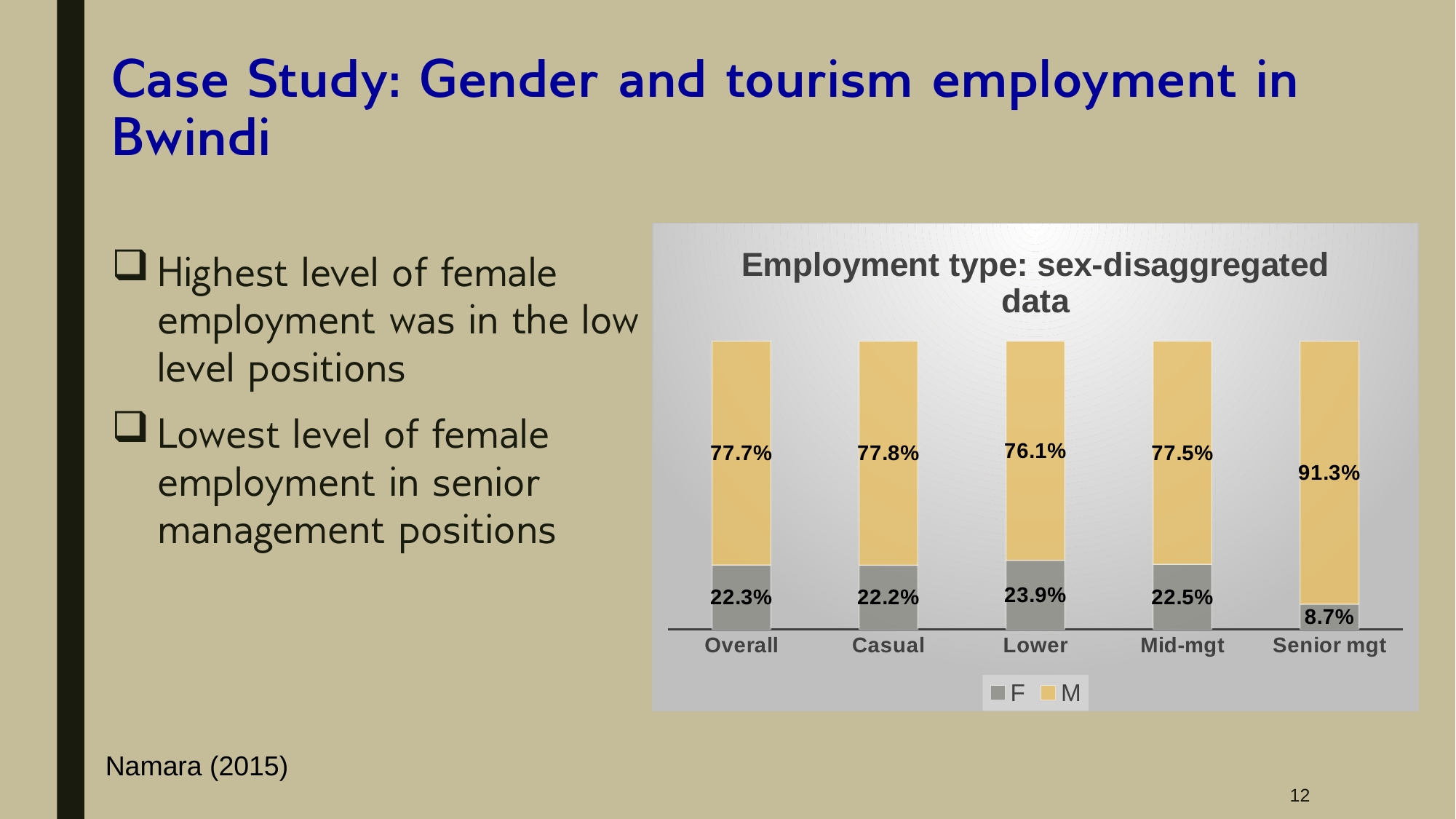

# Case Study: Gender and tourism employment in Bwindi

### Chart: Employment type: sex-disaggregated data

| Category | F | M |
|---|---|---|
| Overall | 0.223 | 0.777 |
| Casual | 0.222 | 0.778 |
| Lower | 0.239 | 0.761 |
| Mid-mgt | 0.225 | 0.775 |
| Senior mgt | 0.087 | 0.913 |
Highest level of female employment was in the low level positions
Lowest level of female employment in senior management positions

Namara (2015)
12